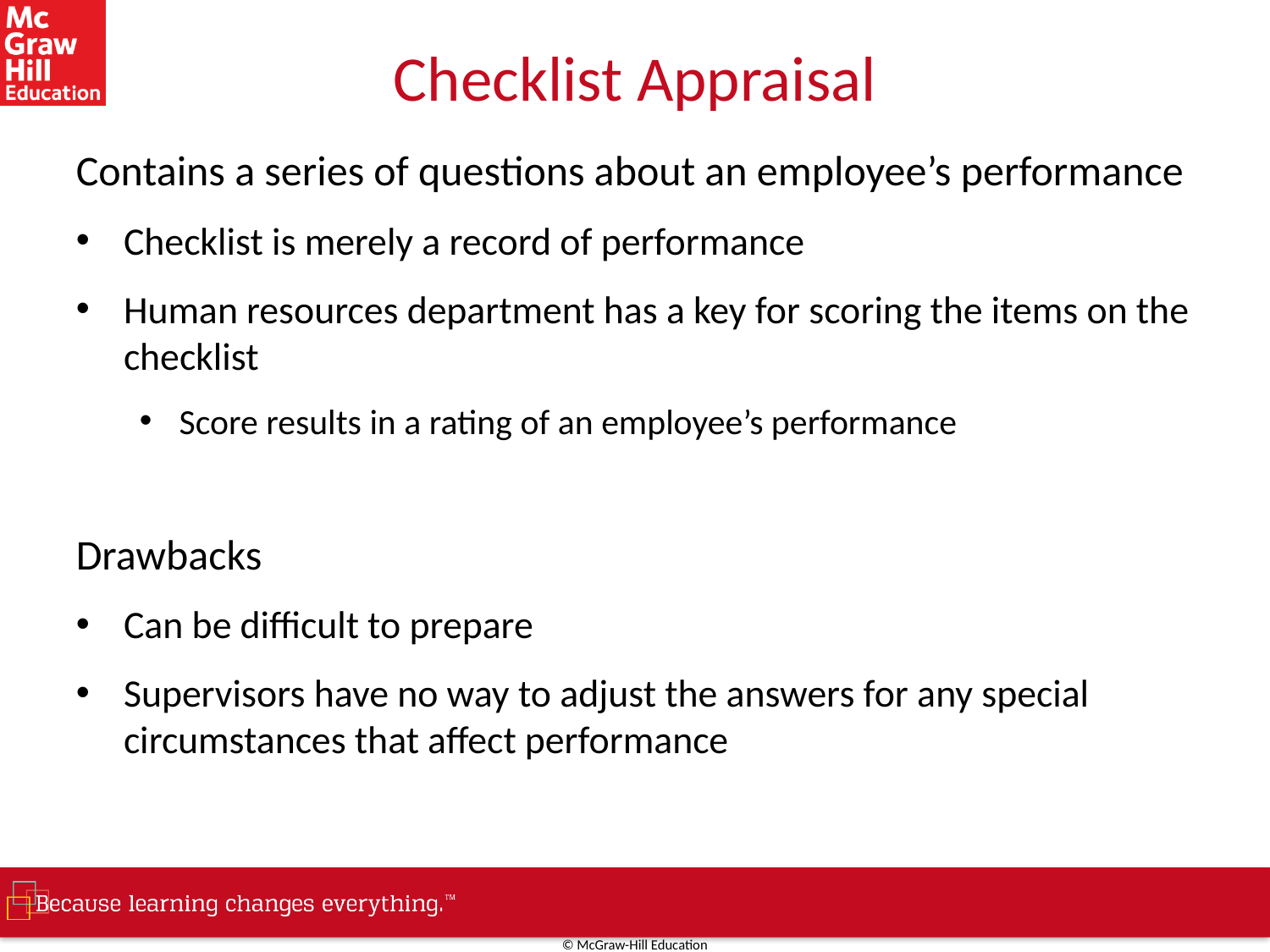

# Checklist Appraisal
Contains a series of questions about an employee’s performance
Checklist is merely a record of performance
Human resources department has a key for scoring the items on the checklist
Score results in a rating of an employee’s performance

Drawbacks
Can be difficult to prepare
Supervisors have no way to adjust the answers for any special circumstances that affect performance